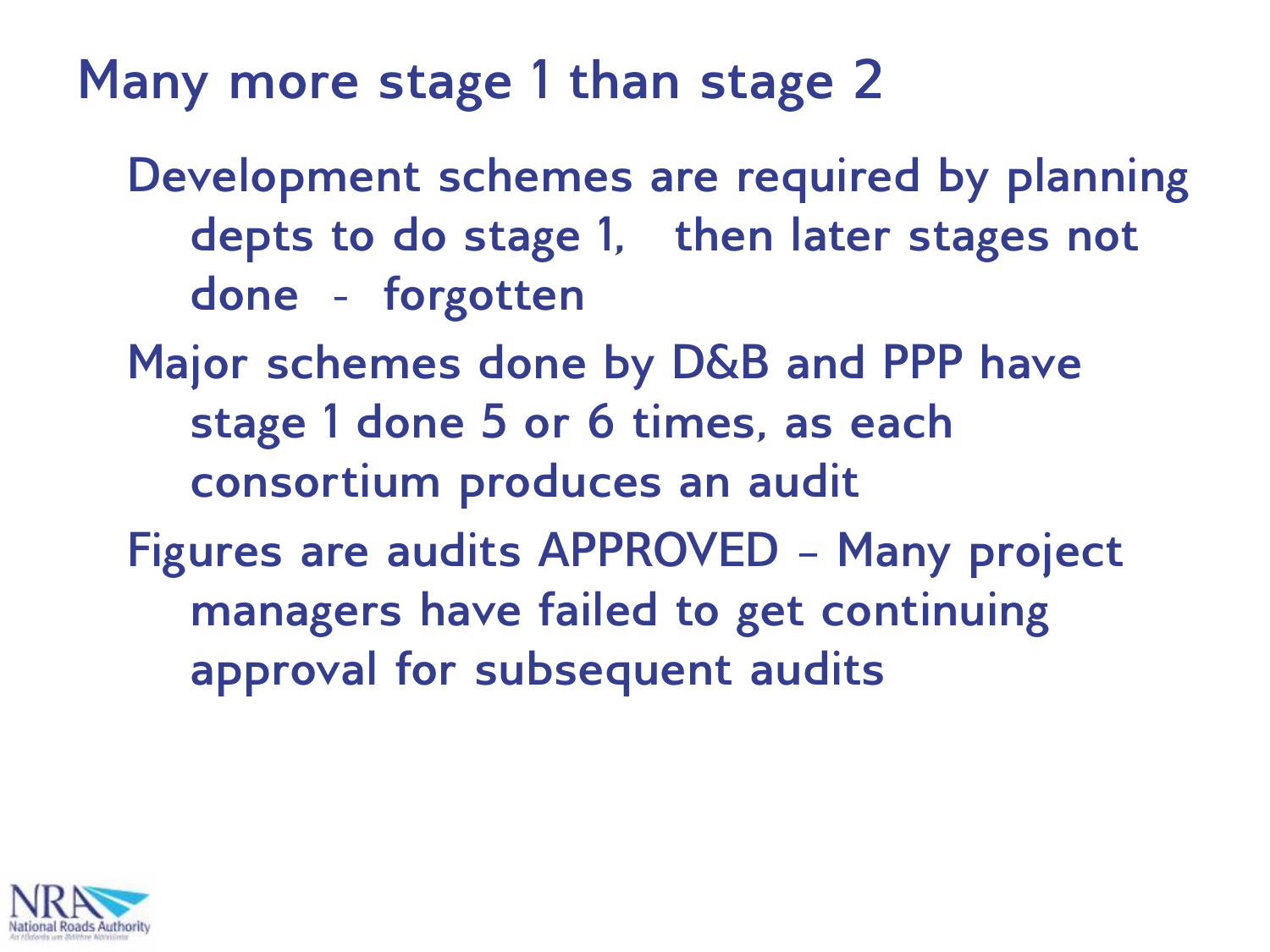

Many more stage 1 than stage 2
Development schemes are required by planning depts to do stage 1,   then later stages not done  -  forgotten
Major schemes done by D&B and PPP have stage 1 done 5 or 6 times, as each consortium produces an audit
Figures are audits APPROVED – Many project managers have failed to get continuing approval for subsequent audits